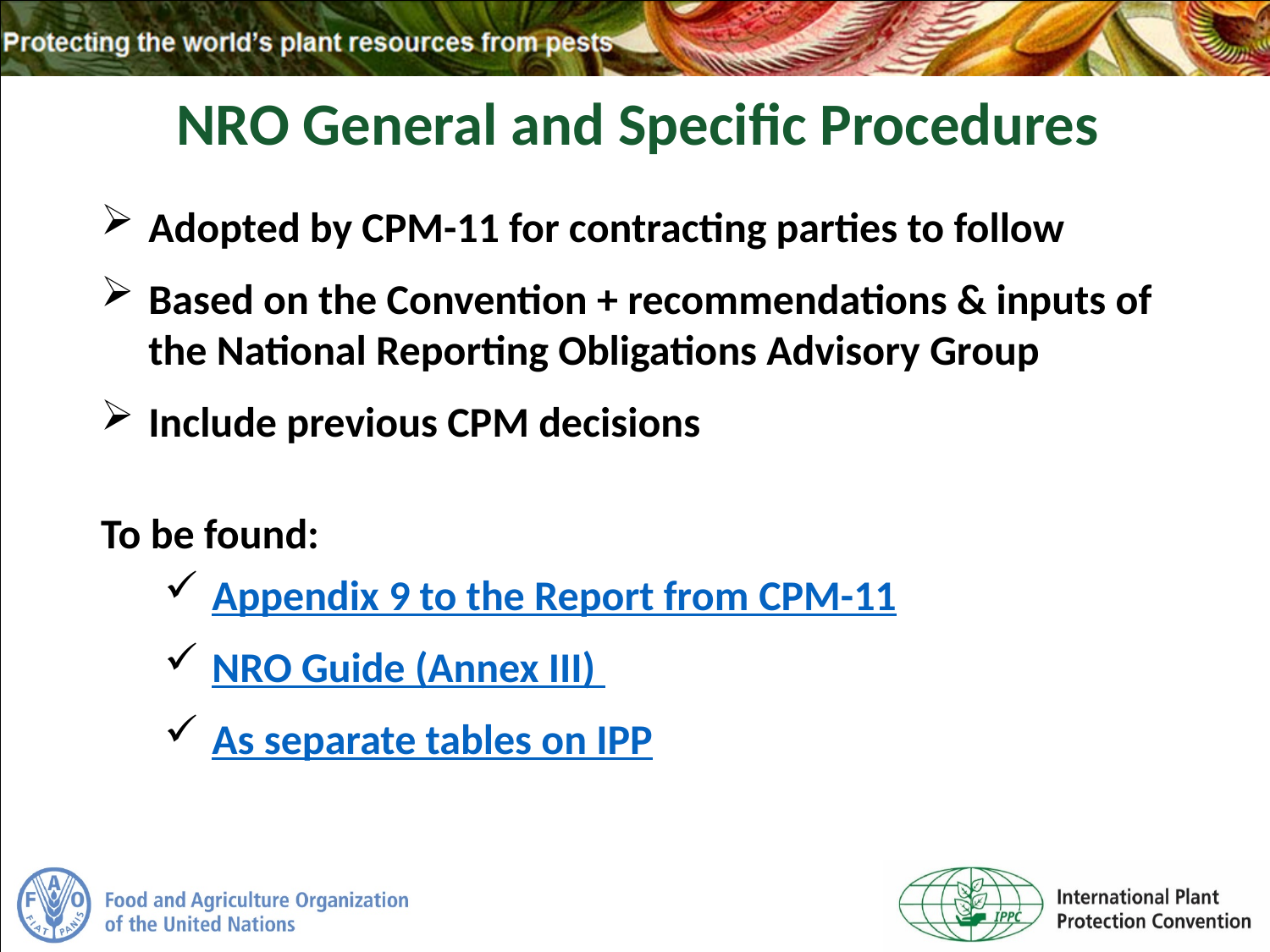

NRO General and Specific Procedures
Adopted by CPM-11 for contracting parties to follow
Based on the Convention + recommendations & inputs of the National Reporting Obligations Advisory Group
Include previous CPM decisions

To be found:
Appendix 9 to the Report from CPM-11
NRO Guide (Annex III)
As separate tables on IPP